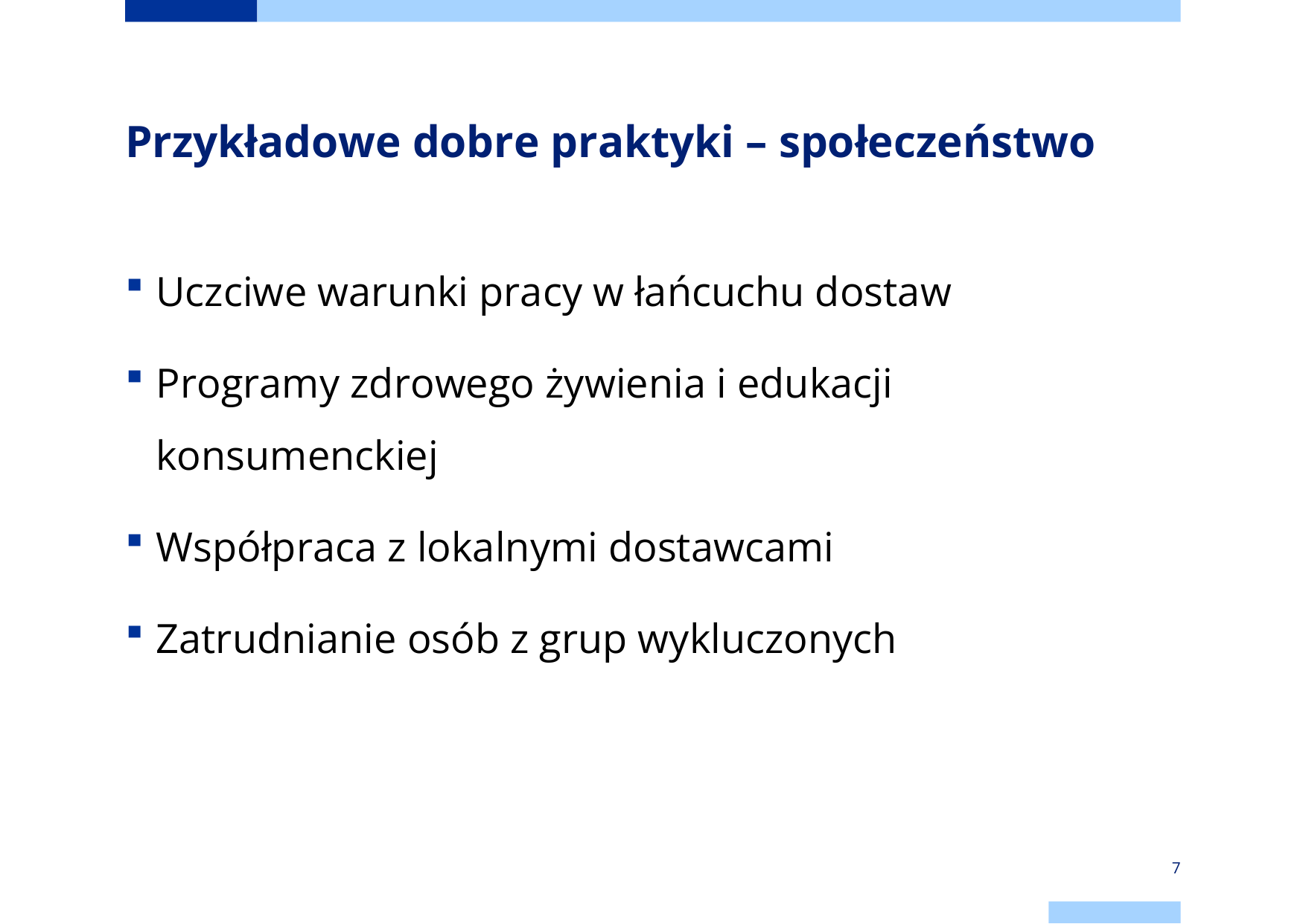

# Przykładowe dobre praktyki – społeczeństwo
Uczciwe warunki pracy w łańcuchu dostaw
Programy zdrowego żywienia i edukacji konsumenckiej
Współpraca z lokalnymi dostawcami
Zatrudnianie osób z grup wykluczonych

7